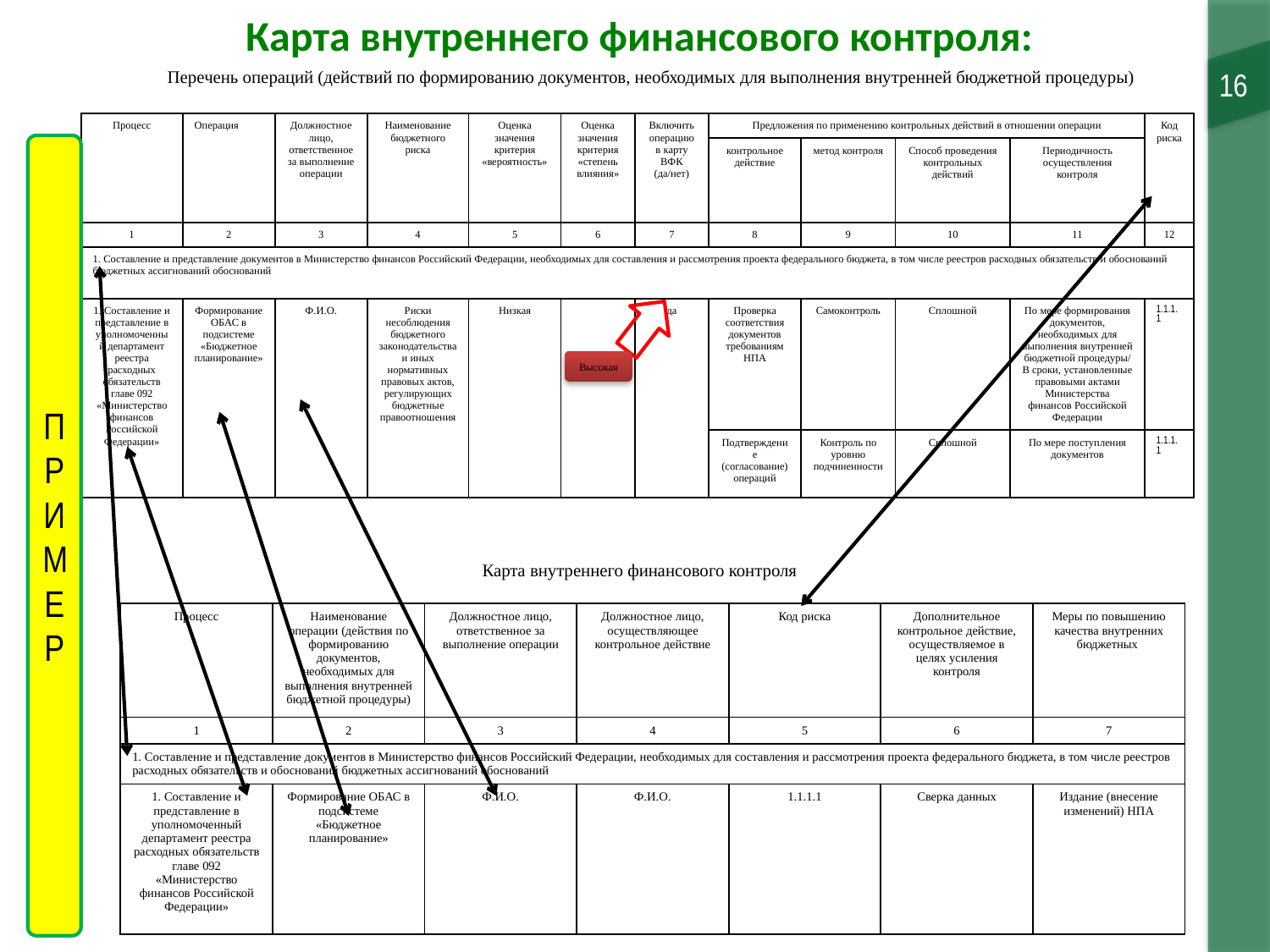

Карта внутреннего финансового контроля:

16
Перечень операций (действий по формированию документов, необходимых для выполнения внутренней бюджетной процедуры)
| Процесс | Операция | Должностное лицо, ответственное за выполнение операции | Наименование бюджетного риска | Оценка значения критерия «вероятность» | Оценка значения критерия «степень влияния» | Включить операцию в карту ВФК (да/нет) | Предложения по применению контрольных действий в отношении операции |  |  |  | Код риска |
| --- | --- | --- | --- | --- | --- | --- | --- | --- | --- | --- | --- |
|  |  |  |  |  |  |  | контрольное действие | метод контроля | Способ проведения контрольных действий | Периодичность осуществления контроля |  |
| 1 | 2 | 3 | 4 | 5 | 6 | 7 | 8 | 9 | 10 | 11 | 12 |
| 1. Составление и представление документов в Министерство финансов Российский Федерации, необходимых для составления и рассмотрения проекта федерального бюджета, в том числе реестров расходных обязательств и обоснований бюджетных ассигнований обоснований |  |  |  |  |  |  |  |  |  |  |  |
| 1. Составление и представление в уполномоченный департамент реестра расходных обязательств главе 092 «Министерство финансов Российской Федерации» | Формирование ОБАС в подсистеме «Бюджетное планирование» | Ф.И.О. | Риски несоблюдения бюджетного законодательства и иных нормативных правовых актов, регулирующих бюджетные правоотношения | Низкая |  | да | Проверка соответствия документов требованиям НПА | Самоконтроль | Сплошной | По мере формирования документов, необходимых для выполнения внутренней бюджетной процедуры/ В сроки, установленные правовыми актами Министерства финансов Российской Федерации | 1.1.1.1 |
|  |  |  |  |  |  |  | Подтверждение (согласование) операций | Контроль по уровню подчиненности | Сплошной | По мере поступления документов | 1.1.1.1 |
ПРИМЕР

Высокая
Карта внутреннего финансового контроля
| Процесс | Наименование операции (действия по формированию документов, необходимых для выполнения внутренней бюджетной процедуры) | Должностное лицо, ответственное за выполнение операции | Должностное лицо, осуществляющее контрольное действие | Код риска | Дополнительное контрольное действие, осуществляемое в целях усиления контроля | Меры по повышению качества внутренних бюджетных |
| --- | --- | --- | --- | --- | --- | --- |
| 1 | 2 | 3 | 4 | 5 | 6 | 7 |
| 1. Составление и представление документов в Министерство финансов Российский Федерации, необходимых для составления и рассмотрения проекта федерального бюджета, в том числе реестров расходных обязательств и обоснований бюджетных ассигнований обоснований |  |  |  |  |  |  |
| 1. Составление и представление в уполномоченный департамент реестра расходных обязательств главе 092 «Министерство финансов Российской Федерации» | Формирование ОБАС в подсистеме «Бюджетное планирование» | Ф.И.О. | Ф.И.О. | 1.1.1.1 | Сверка данных | Издание (внесение изменений) НПА |